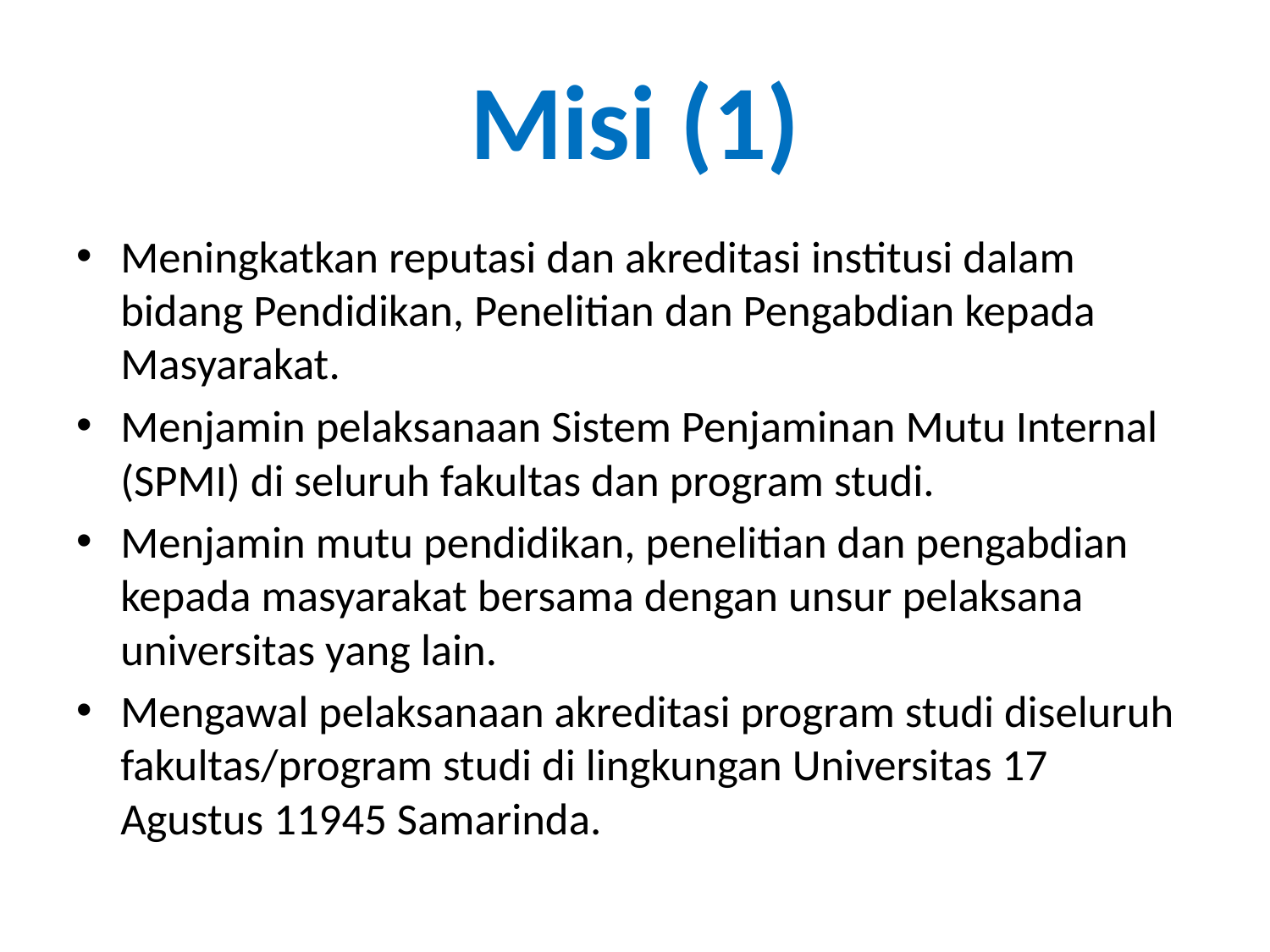

# Misi (1)
Meningkatkan reputasi dan akreditasi institusi dalam bidang Pendidikan, Penelitian dan Pengabdian kepada Masyarakat.
Menjamin pelaksanaan Sistem Penjaminan Mutu Internal (SPMI) di seluruh fakultas dan program studi.
Menjamin mutu pendidikan, penelitian dan pengabdian kepada masyarakat bersama dengan unsur pelaksana universitas yang lain.
Mengawal pelaksanaan akreditasi program studi diseluruh fakultas/program studi di lingkungan Universitas 17 Agustus 11945 Samarinda.